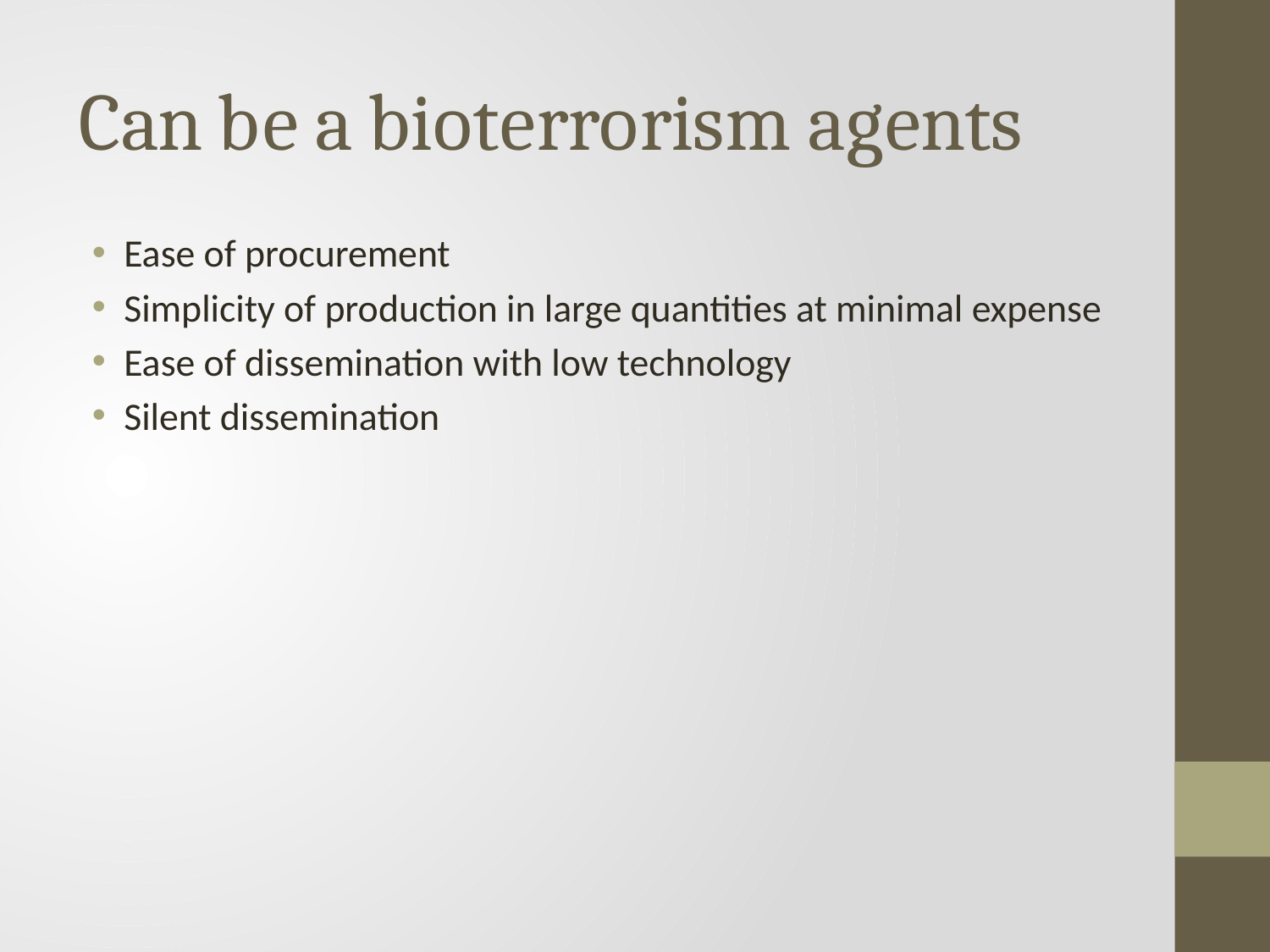

# Can be a bioterrorism agents
Ease of procurement
Simplicity of production in large quantities at minimal expense
Ease of dissemination with low technology
Silent dissemination